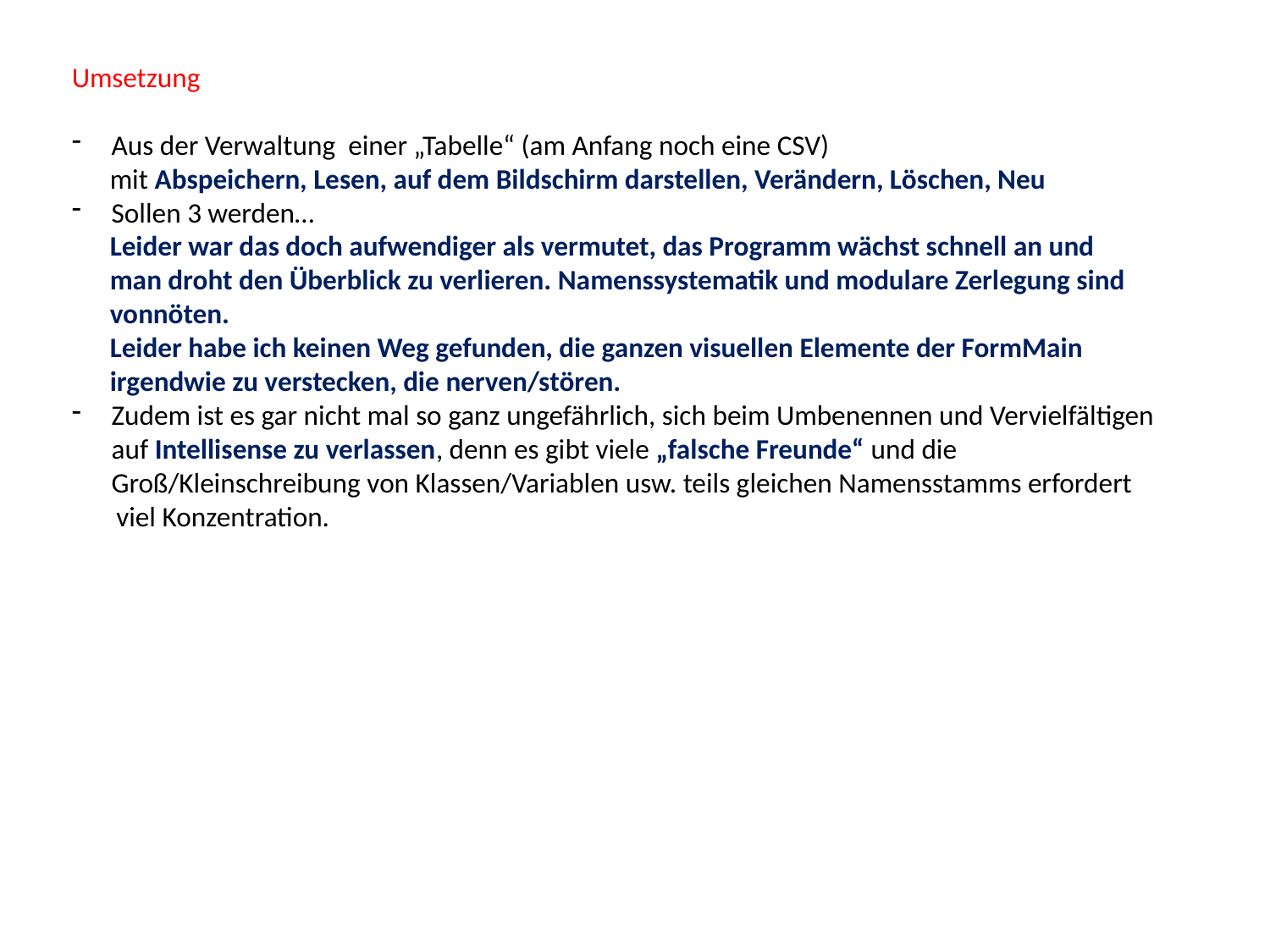

Umsetzung

Aus der Verwaltung  einer „Tabelle“ (am Anfang noch eine CSV)
      mit Abspeichern, Lesen, auf dem Bildschirm darstellen, Verändern, Löschen, Neu
Sollen 3 werden…
      Leider war das doch aufwendiger als vermutet, das Programm wächst schnell an und
      man droht den Überblick zu verlieren. Namenssystematik und modulare Zerlegung sind
      vonnöten.
      Leider habe ich keinen Weg gefunden, die ganzen visuellen Elemente der FormMain
      irgendwie zu verstecken, die nerven/stören.
Zudem ist es gar nicht mal so ganz ungefährlich, sich beim Umbenennen und Vervielfältigen auf Intellisense zu verlassen, denn es gibt viele „falsche Freunde“ und die Groß/Kleinschreibung von Klassen/Variablen usw. teils gleichen Namensstamms erfordert
       viel Konzentration.